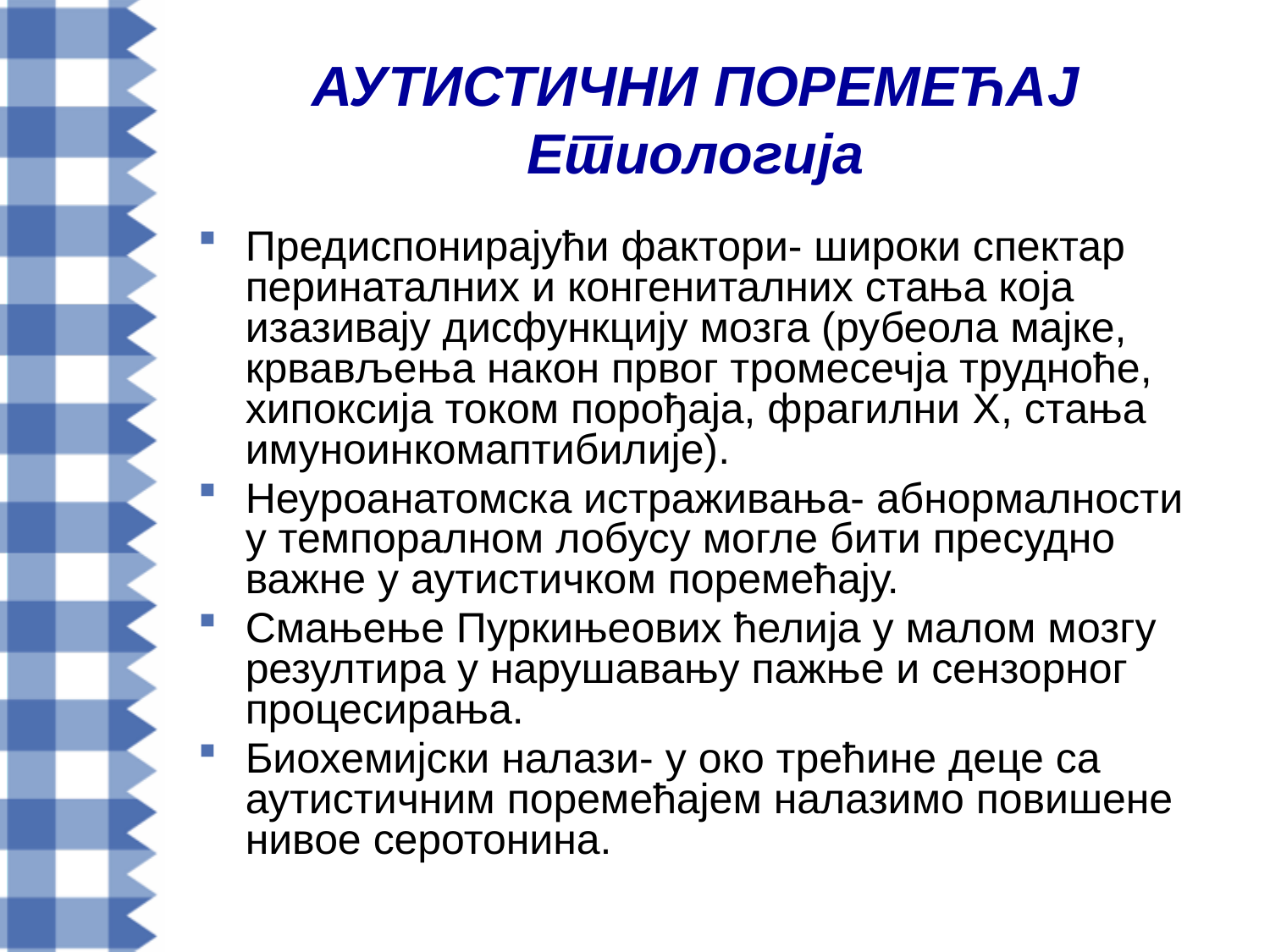

# АУТИСТИЧНИ ПОРЕМЕЋАЈ Етиологија
Предиспонирајући фактори- широки спектар перинаталних и конгениталних стања која изазивају дисфункцију мозга (рубеола мајке, крвављења након првог тромесечја трудноће, хипоксија током порођаја, фрагилни X, стања имуноинкомаптибилије).
Неуроанатомска истраживања- абнормалности у темпоралном лобусу могле бити пресудно важне у аутистичком поремећају.
Смањење Пуркињеових ћелија у малом мозгу резултира у нарушавању пажње и сензорног процесирања.
Биохемијски налази- у око трећине деце са аутистичним поремећајем налазимо повишене нивое серотонина.